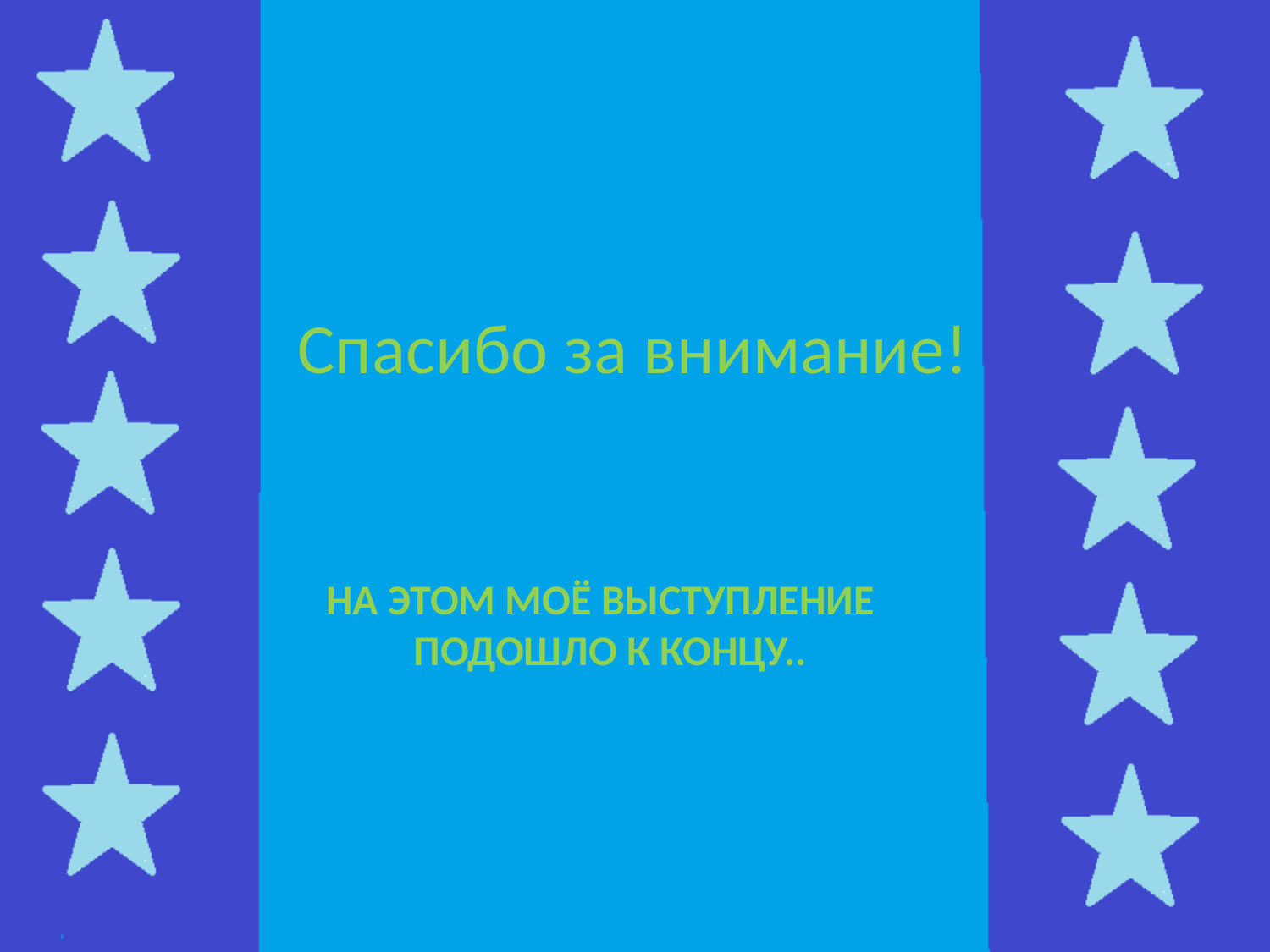

Спасибо за внимание!
# На этом моё выступление        подошло к концу..